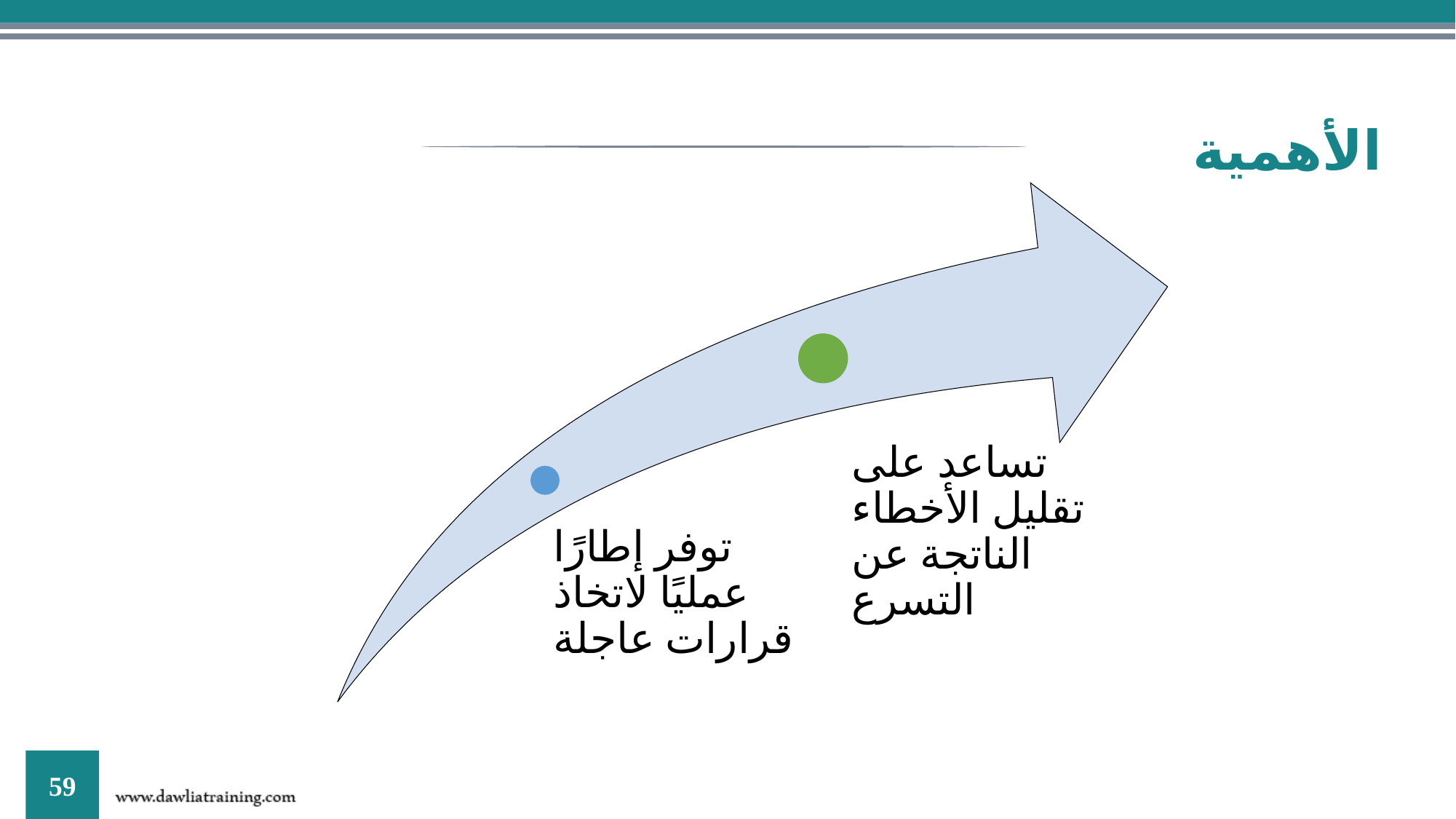

الأهمية
توفر إطارًا عمليًا لاتخاذ قرارات عاجلة
تساعد على تقليل الأخطاء الناتجة عن التسرع